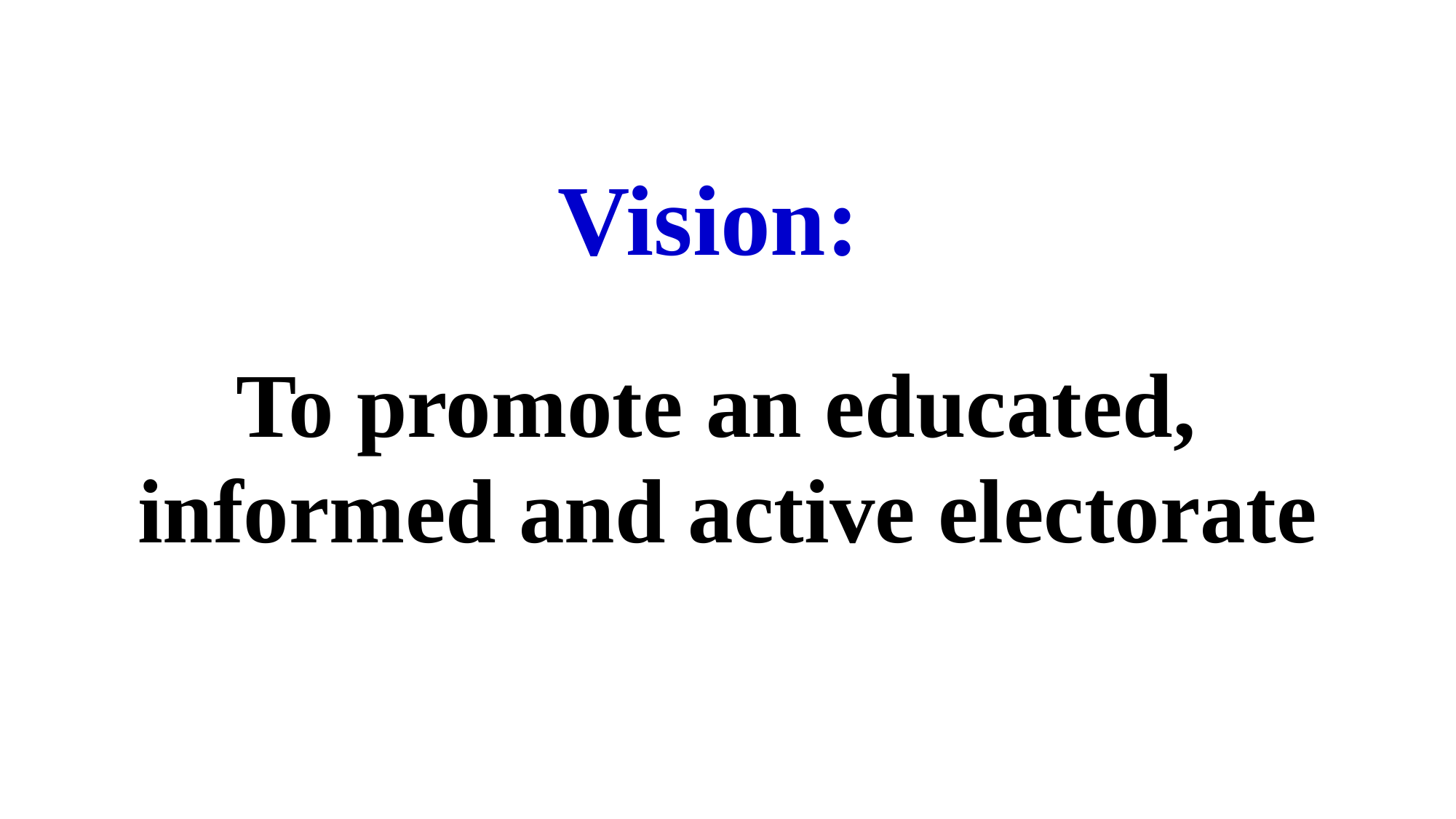

# Vision:
To promote an educated,
informed and active electorate